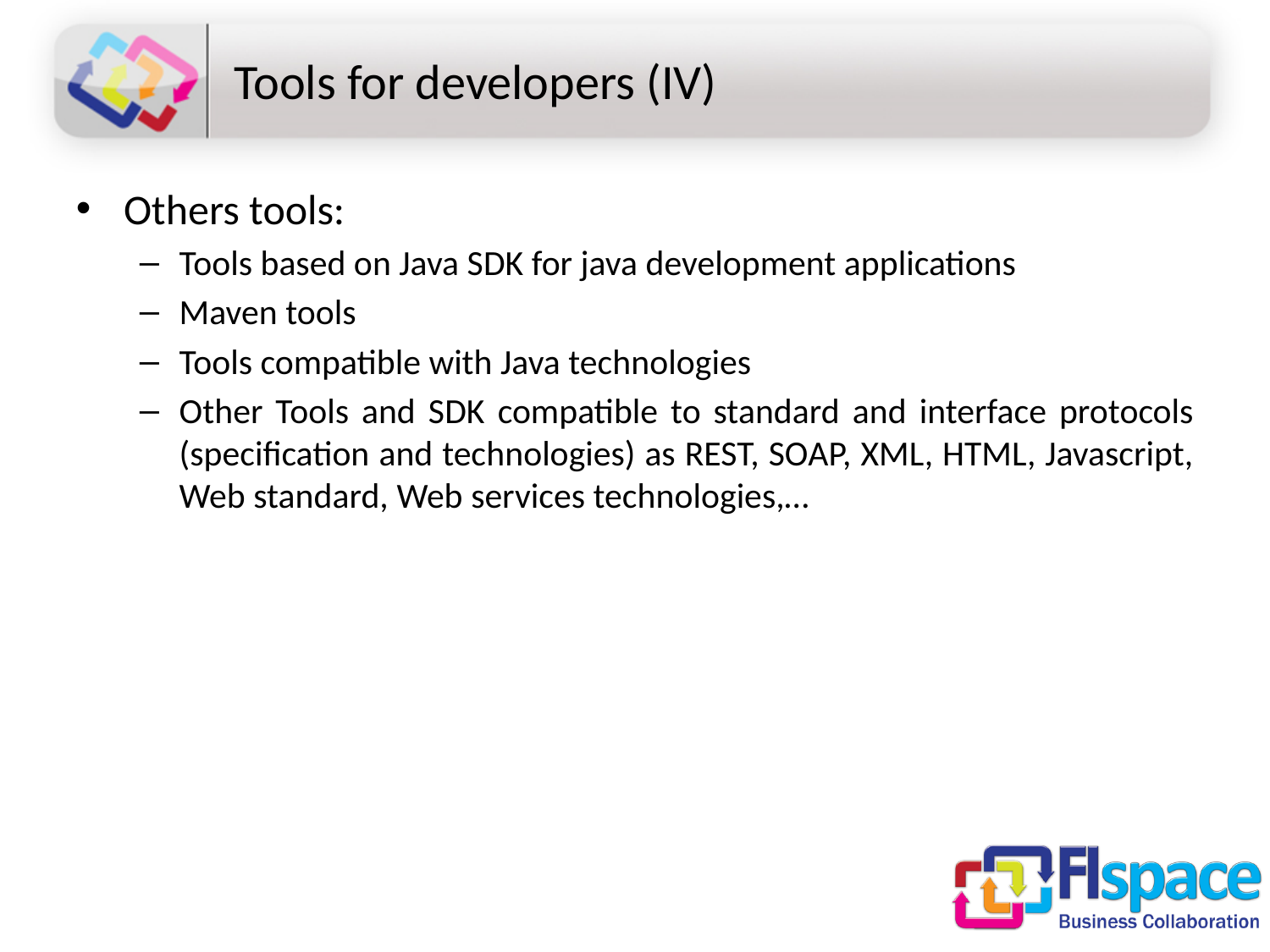

# Tools for developers (IV)
Others tools:
Tools based on Java SDK for java development applications
Maven tools
Tools compatible with Java technologies
Other Tools and SDK compatible to standard and interface protocols (specification and technologies) as REST, SOAP, XML, HTML, Javascript, Web standard, Web services technologies,…